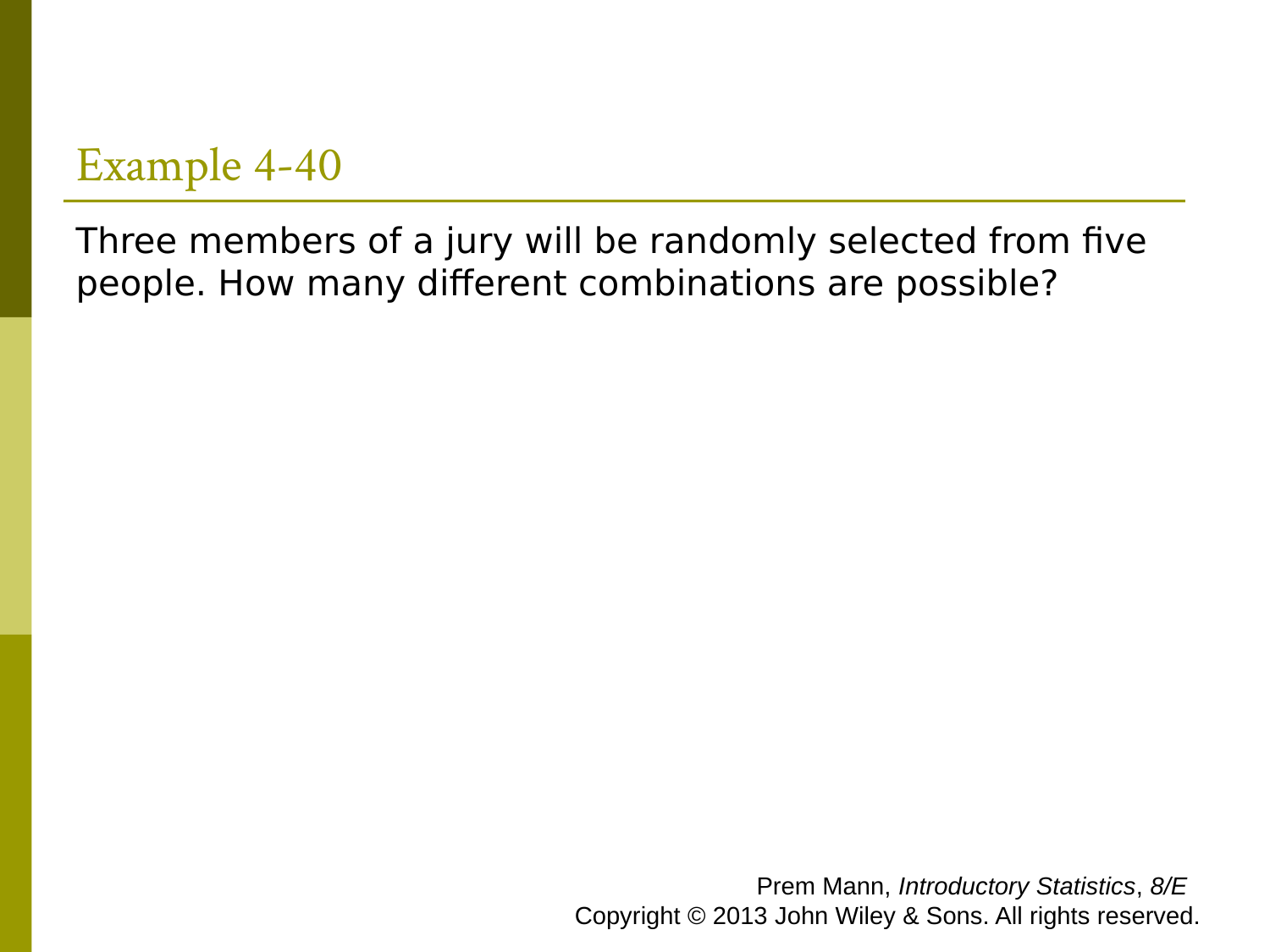

# Example 4-40
Three members of a jury will be randomly selected from five people. How many different combinations are possible?
                          Prem Mann, Introductory Statistics, 8/E Copyright © 2013 John Wiley & Sons. All rights reserved.